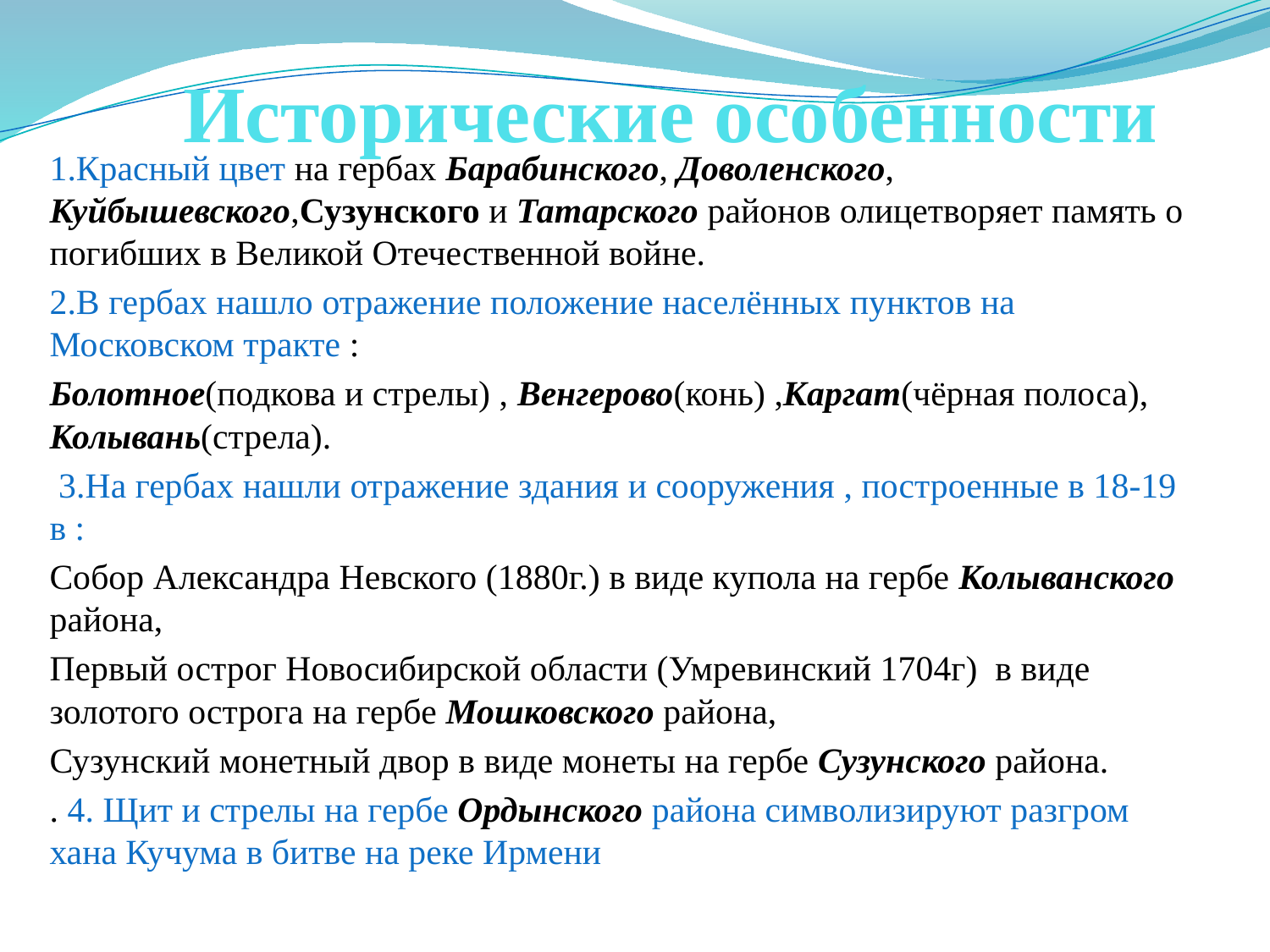

# Исторические особенности
1.Красный цвет на гербах Барабинского, Доволенского, Куйбышевского,Сузунского и Татарского районов олицетворяет память о погибших в Великой Отечественной войне.
2.В гербах нашло отражение положение населённых пунктов на Московском тракте :
Болотное(подкова и стрелы) , Венгерово(конь) ,Каргат(чёрная полоса), Колывань(стрела).
 3.На гербах нашли отражение здания и сооружения , построенные в 18-19 в :
Собор Александра Невского (1880г.) в виде купола на гербе Колыванского района,
Первый острог Новосибирской области (Умревинский 1704г)  в виде золотого острога на гербе Мошковского района,
Сузунский монетный двор в виде монеты на гербе Сузунского района.
. 4. Щит и стрелы на гербе Ордынского района символизируют разгром хана Кучума в битве на реке Ирмени